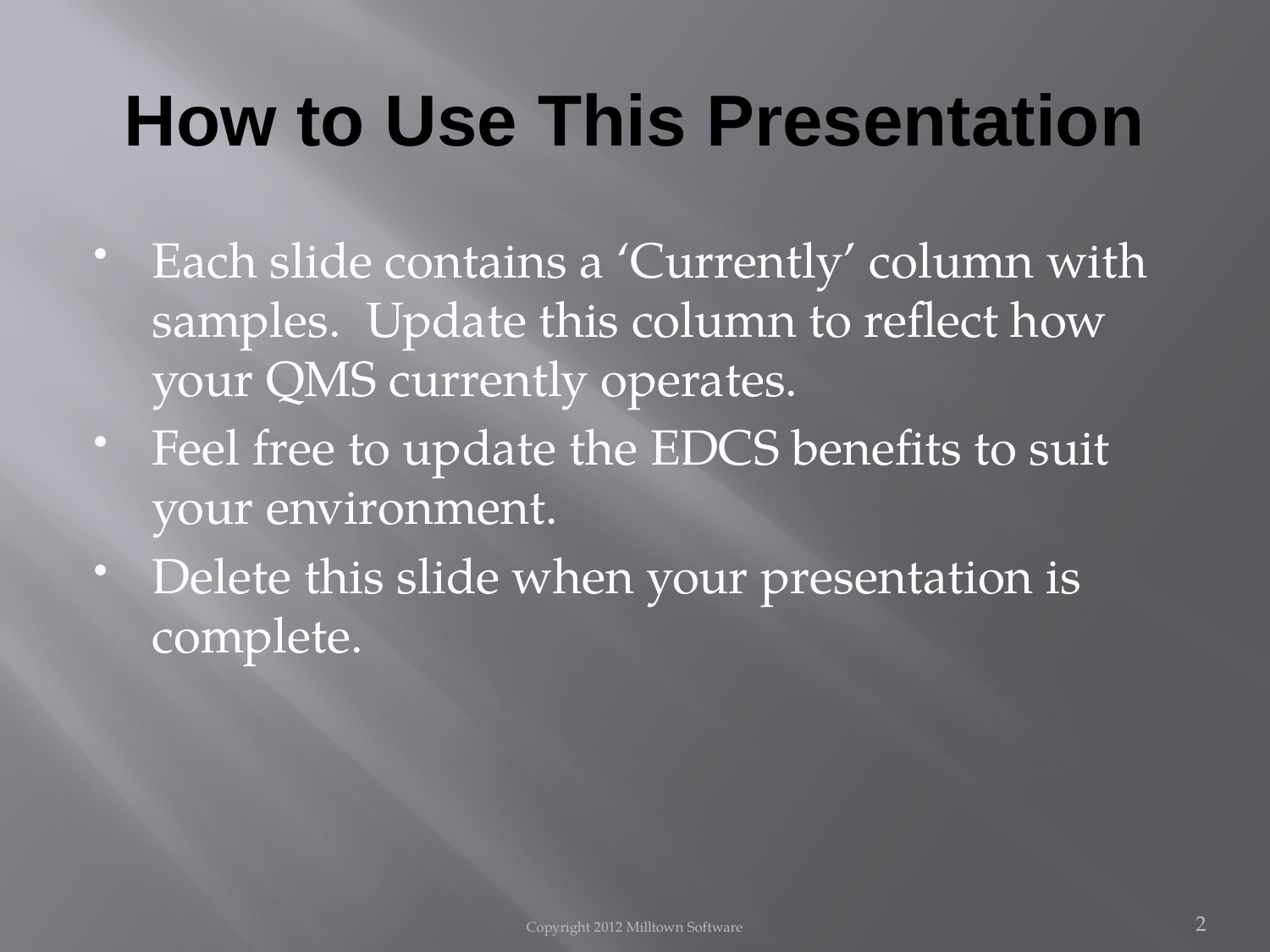

# How to Use This Presentation
Each slide contains a ‘Currently’ column with samples.  Update this column to reflect how your QMS currently operates.
Feel free to update the EDCS benefits to suit your environment.
Delete this slide when your presentation is complete.
Copyright 2012 Milltown Software
2